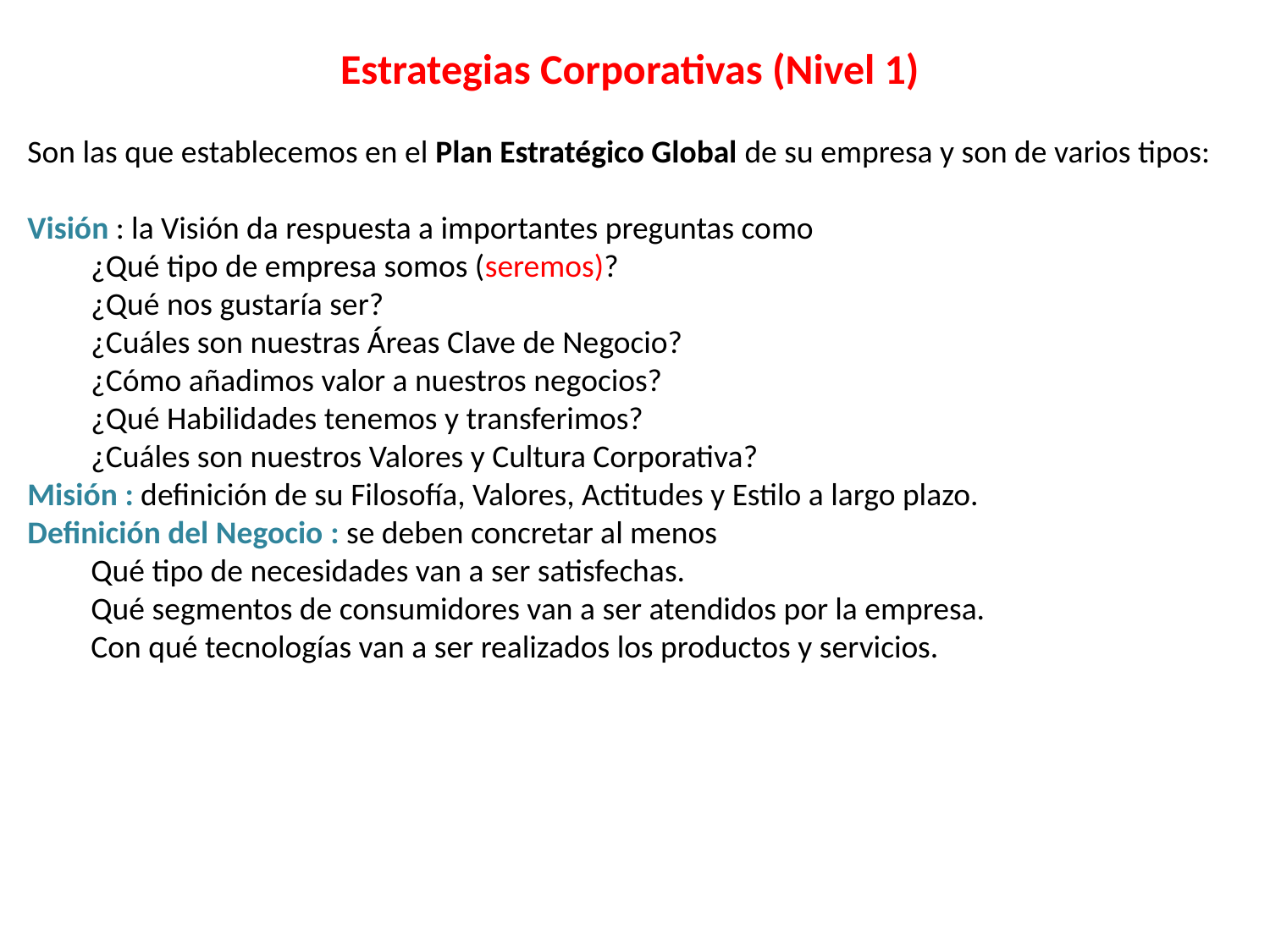

Estrategias Corporativas (Nivel 1)

Son las que establecemos en el Plan Estratégico Global de su empresa y son de varios tipos:

Visión : la Visión da respuesta a importantes preguntas como
¿Qué tipo de empresa somos (seremos)?
¿Qué nos gustaría ser?
¿Cuáles son nuestras Áreas Clave de Negocio?
¿Cómo añadimos valor a nuestros negocios?
¿Qué Habilidades tenemos y transferimos?
¿Cuáles son nuestros Valores y Cultura Corporativa?
Misión : definición de su Filosofía, Valores, Actitudes y Estilo a largo plazo.
Definición del Negocio : se deben concretar al menos
Qué tipo de necesidades van a ser satisfechas.
Qué segmentos de consumidores van a ser atendidos por la empresa.
Con qué tecnologías van a ser realizados los productos y servicios.